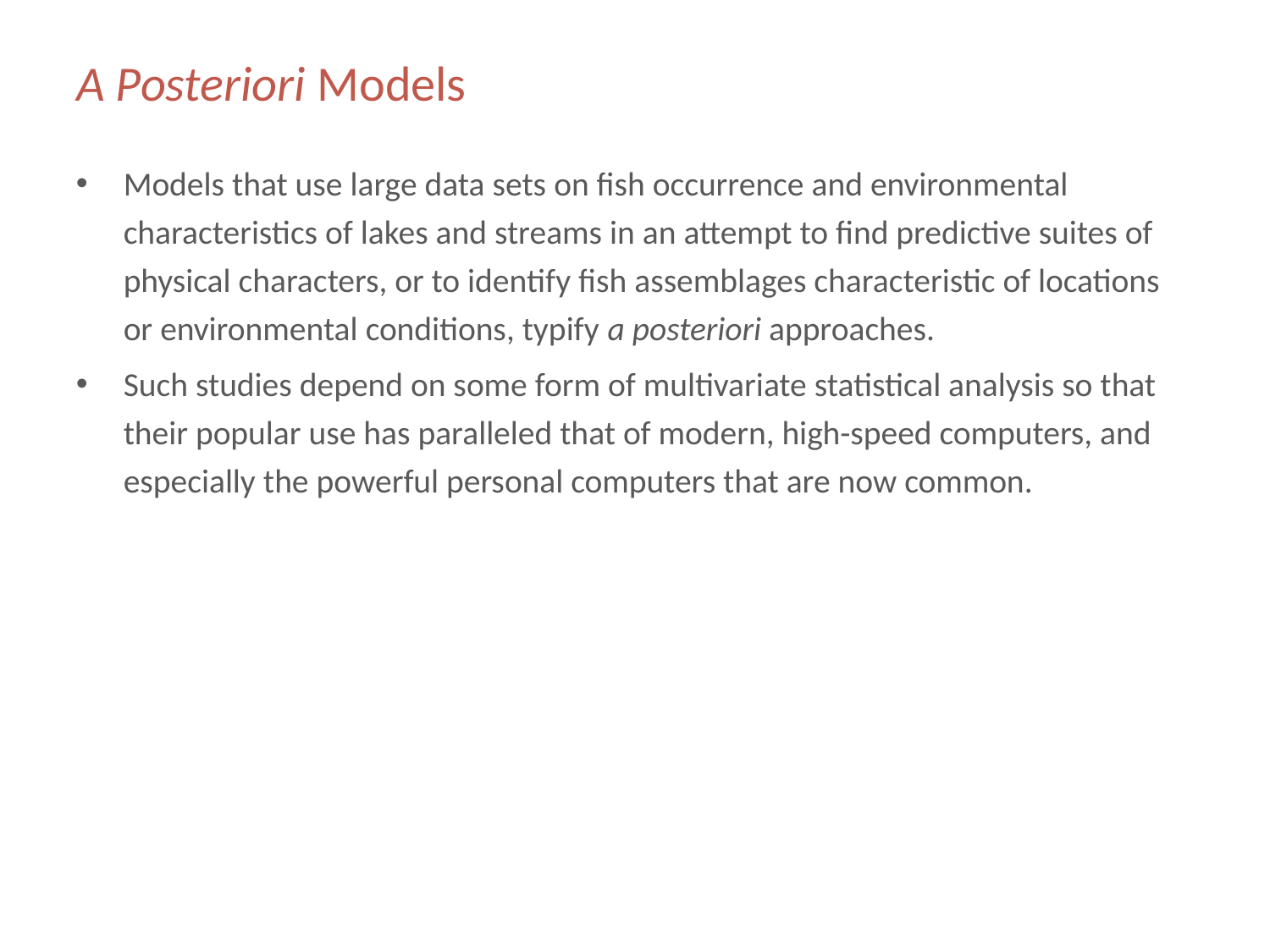

# A Posteriori Models
Models that use large data sets on fish occurrence and environmental characteristics of lakes and streams in an attempt to find predictive suites of physical characters, or to identify fish assemblages characteristic of locations or environmental conditions, typify a posteriori approaches.
Such studies depend on some form of multivariate statistical analysis so that their popular use has paralleled that of modern, high-speed computers, and especially the powerful personal computers that are now common.